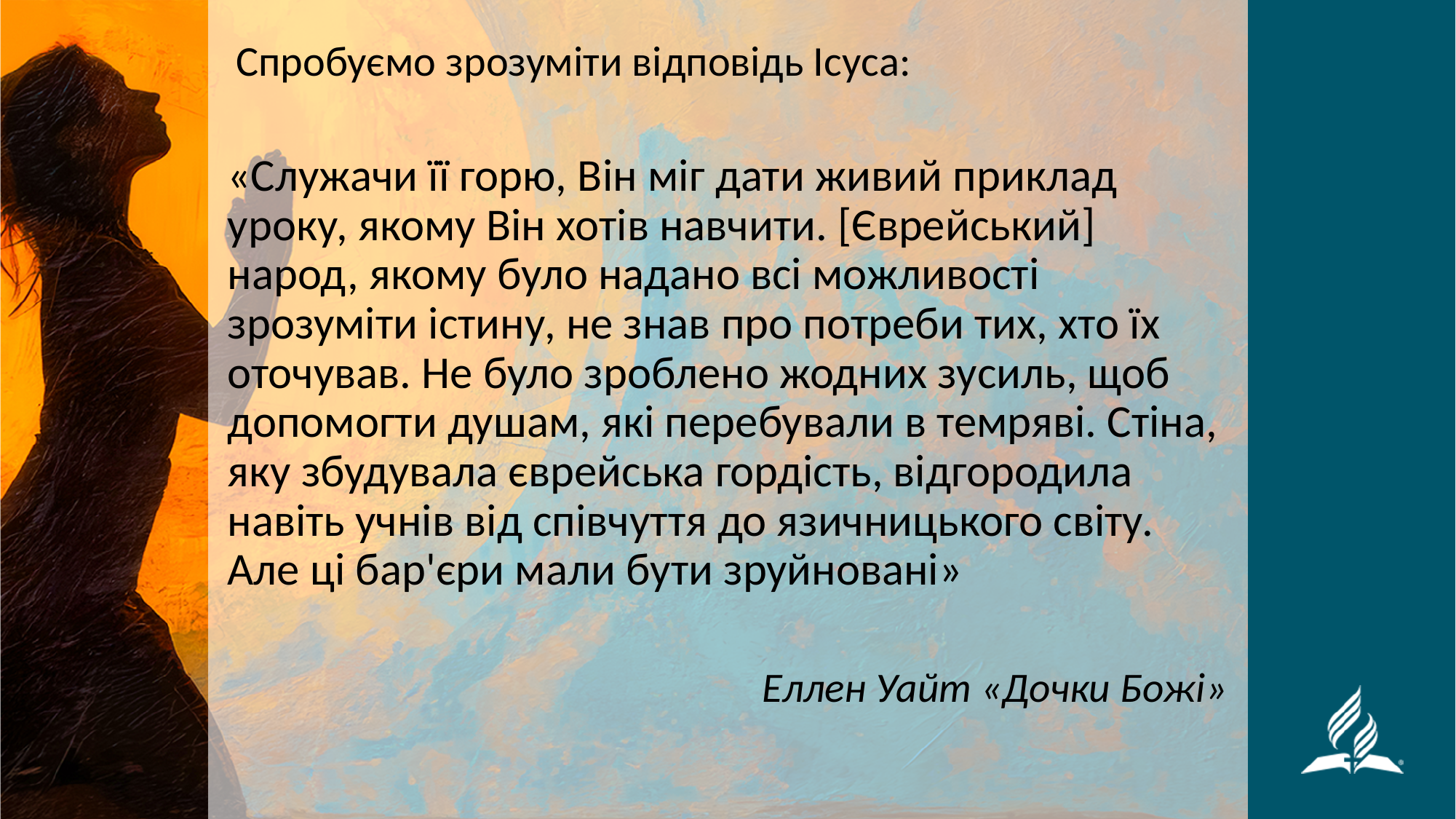

# Спробуємо зрозуміти відповідь Ісуса:
«Служачи її горю, Він міг дати живий приклад уроку, якому Він хотів навчити. [Єврейський] народ, якому було надано всі можливості зрозуміти істину, не знав про потреби тих, хто їх оточував. Не було зроблено жодних зусиль, щоб допомогти душам, які перебували в темряві. Стіна, яку збудувала єврейська гордість, відгородила навіть учнів від співчуття до язичницького світу. Але ці бар'єри мали бути зруйновані»

Еллен Уайт «Дочки Божі»